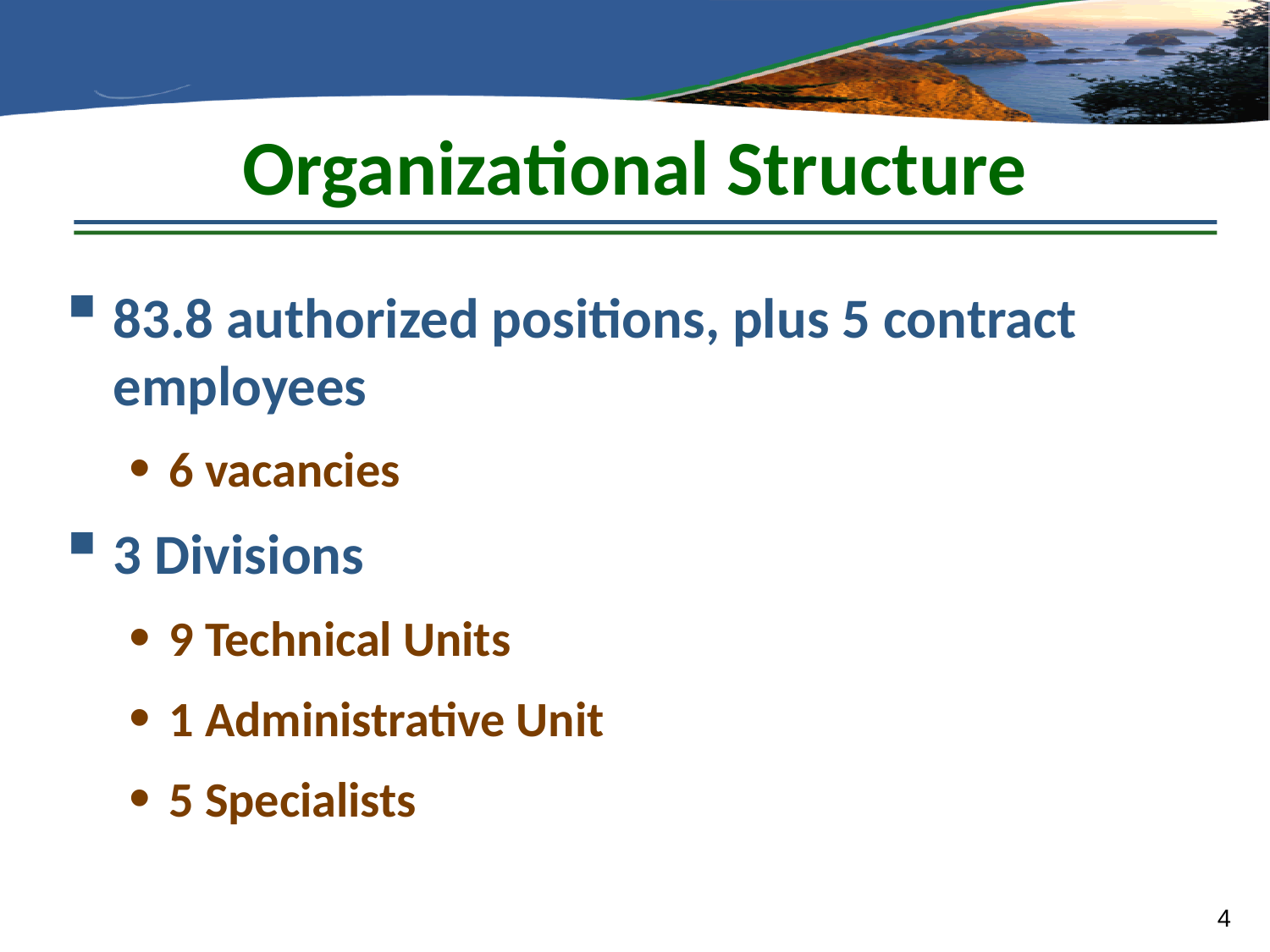

# Organizational Structure

83.8 authorized positions, plus 5 contract employees
6 vacancies
3 Divisions
9 Technical Units
1 Administrative Unit
5 Specialists

4